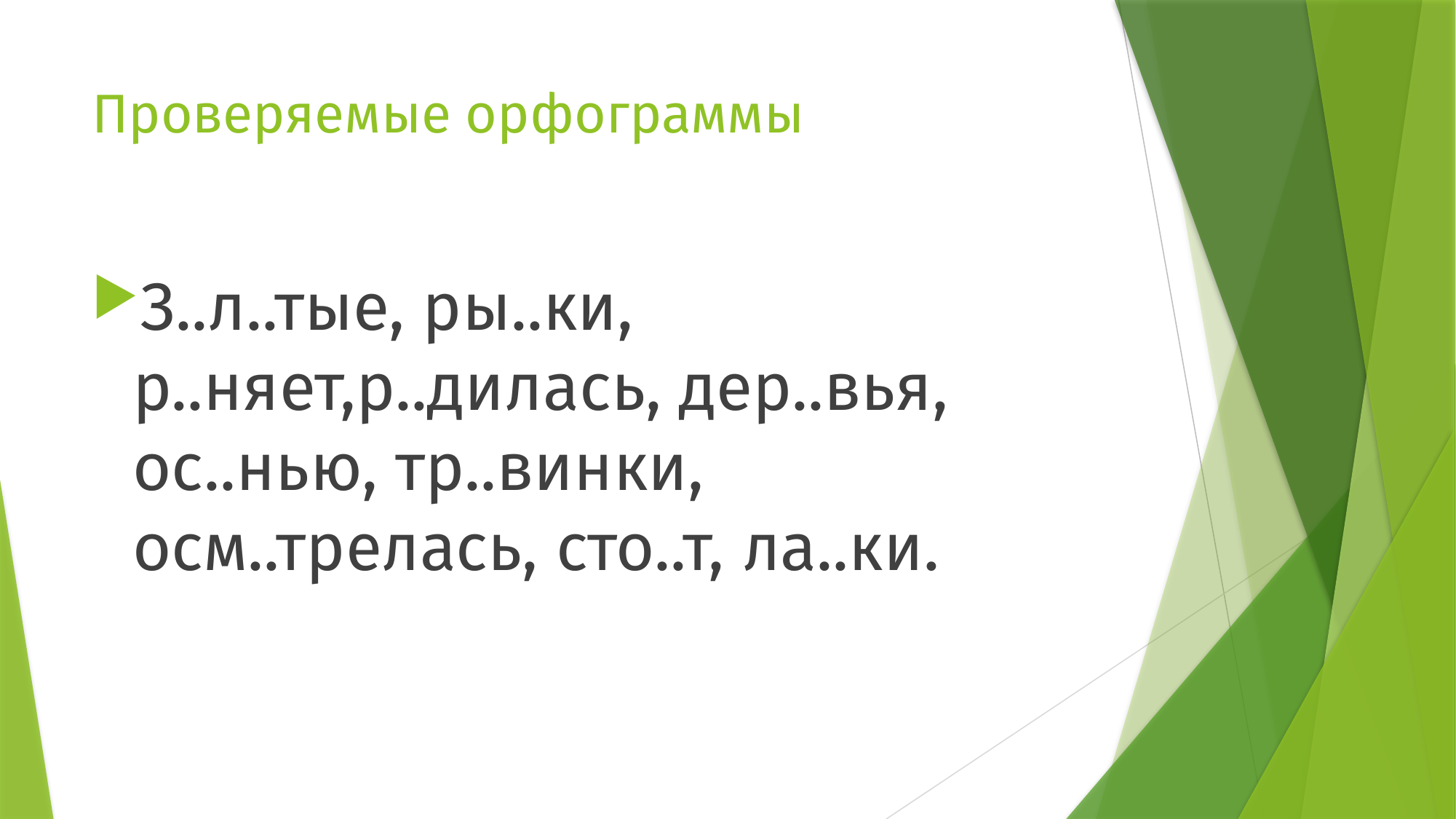

# Проверяемые орфограммы
З..л..тые, ры..ки, р..няет,р..дилась, дер..вья, ос..нью, тр..винки, осм..трелась, сто..т, ла..ки.